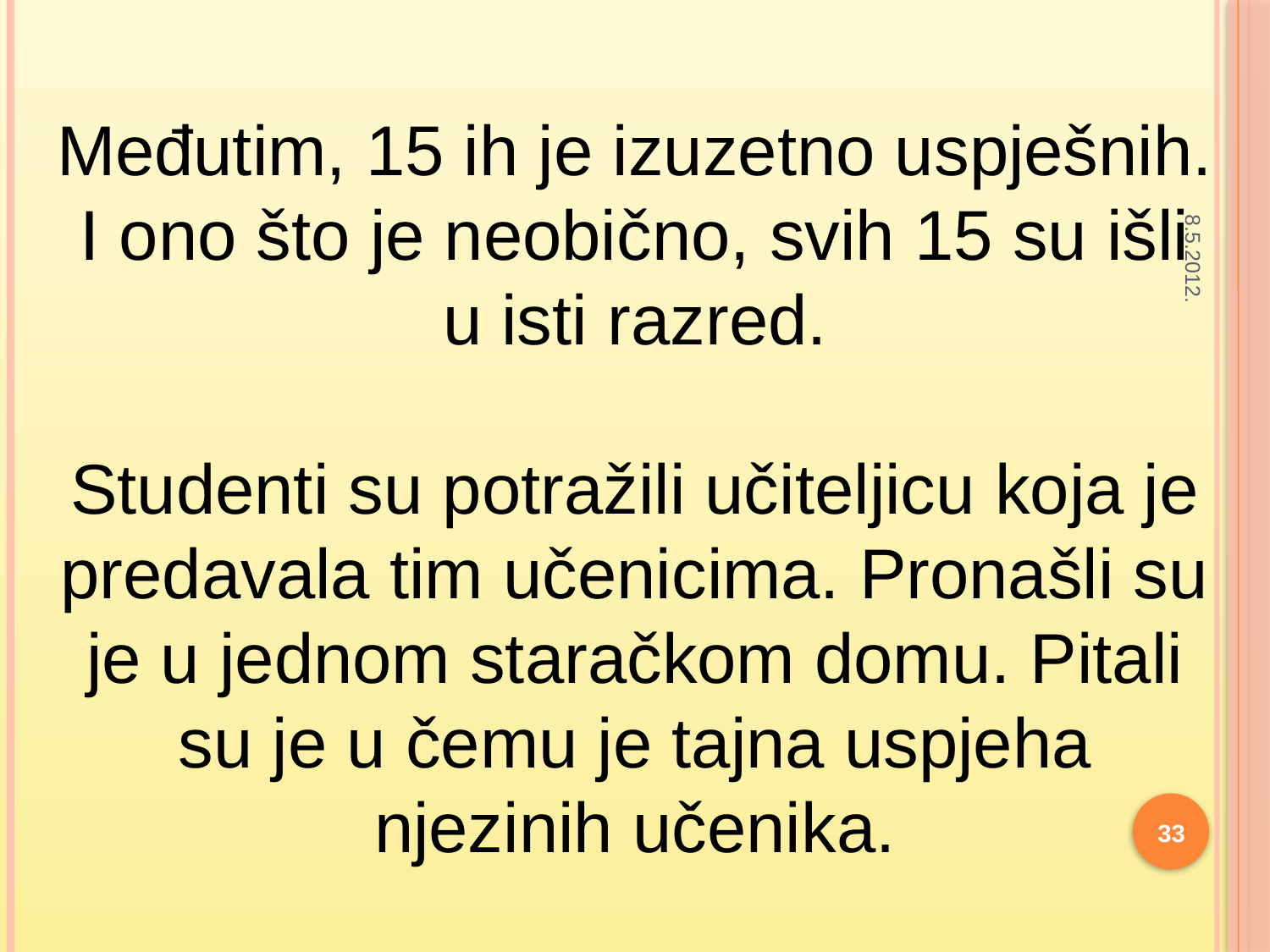

Međutim, 15 ih je izuzetno uspješnih. I ono što je neobično, svih 15 su išli u isti razred.

Studenti su potražili učiteljicu koja je predavala tim učenicima. Pronašli su je u jednom staračkom domu. Pitali su je u čemu je tajna uspjeha njezinih učenika.
8.5.2012.
33